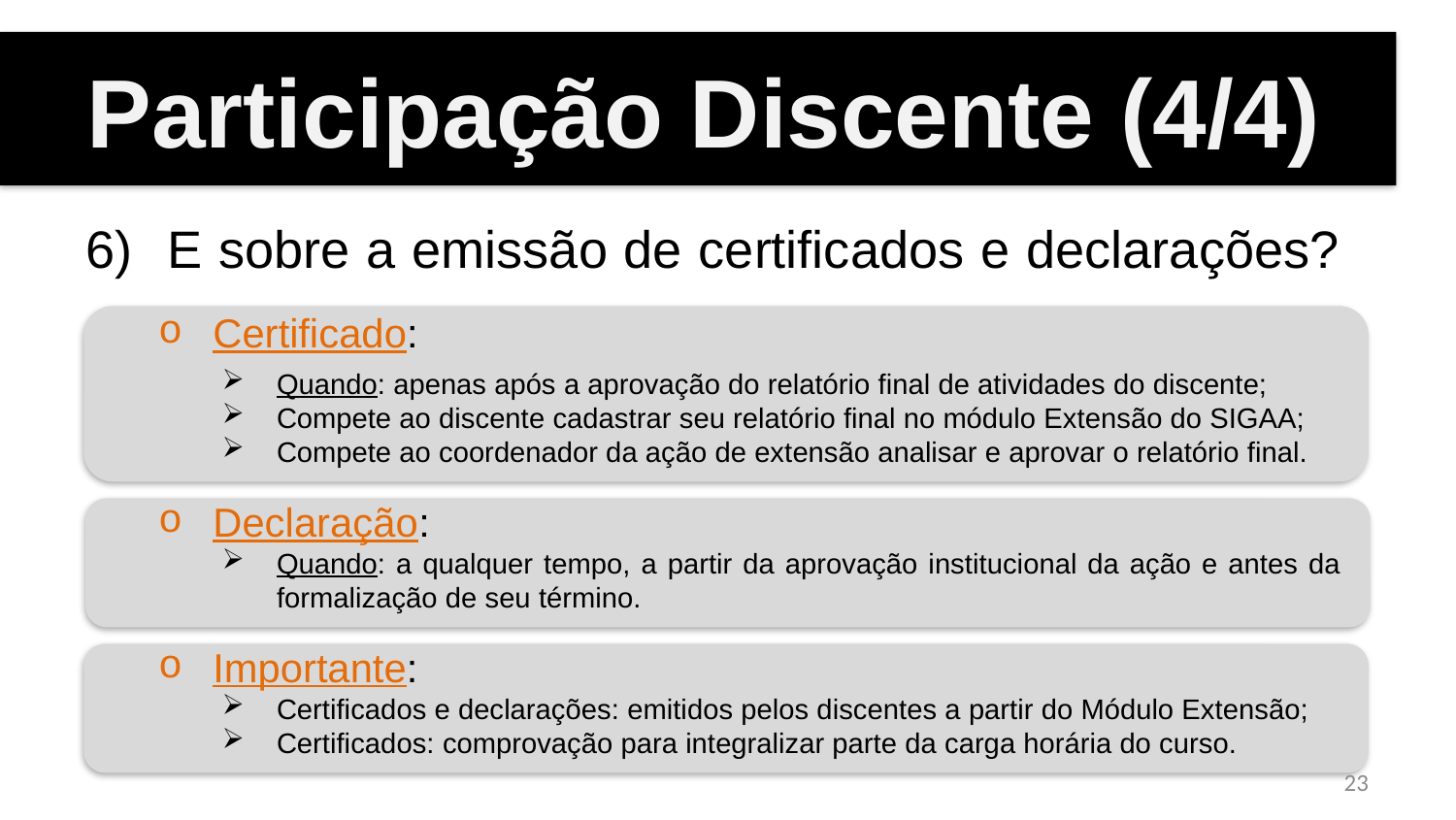

Participação Discente (4/4)
E sobre a emissão de certificados e declarações?

Certificado:

Quando: apenas após a aprovação do relatório final de atividades do discente;
Compete ao discente cadastrar seu relatório final no módulo Extensão do SIGAA;
Compete ao coordenador da ação de extensão analisar e aprovar o relatório final.

Declaração:
Quando: a qualquer tempo, a partir da aprovação institucional da ação e antes da formalização de seu término.

Importante:
Certificados e declarações: emitidos pelos discentes a partir do Módulo Extensão;
Certificados: comprovação para integralizar parte da carga horária do curso.

23